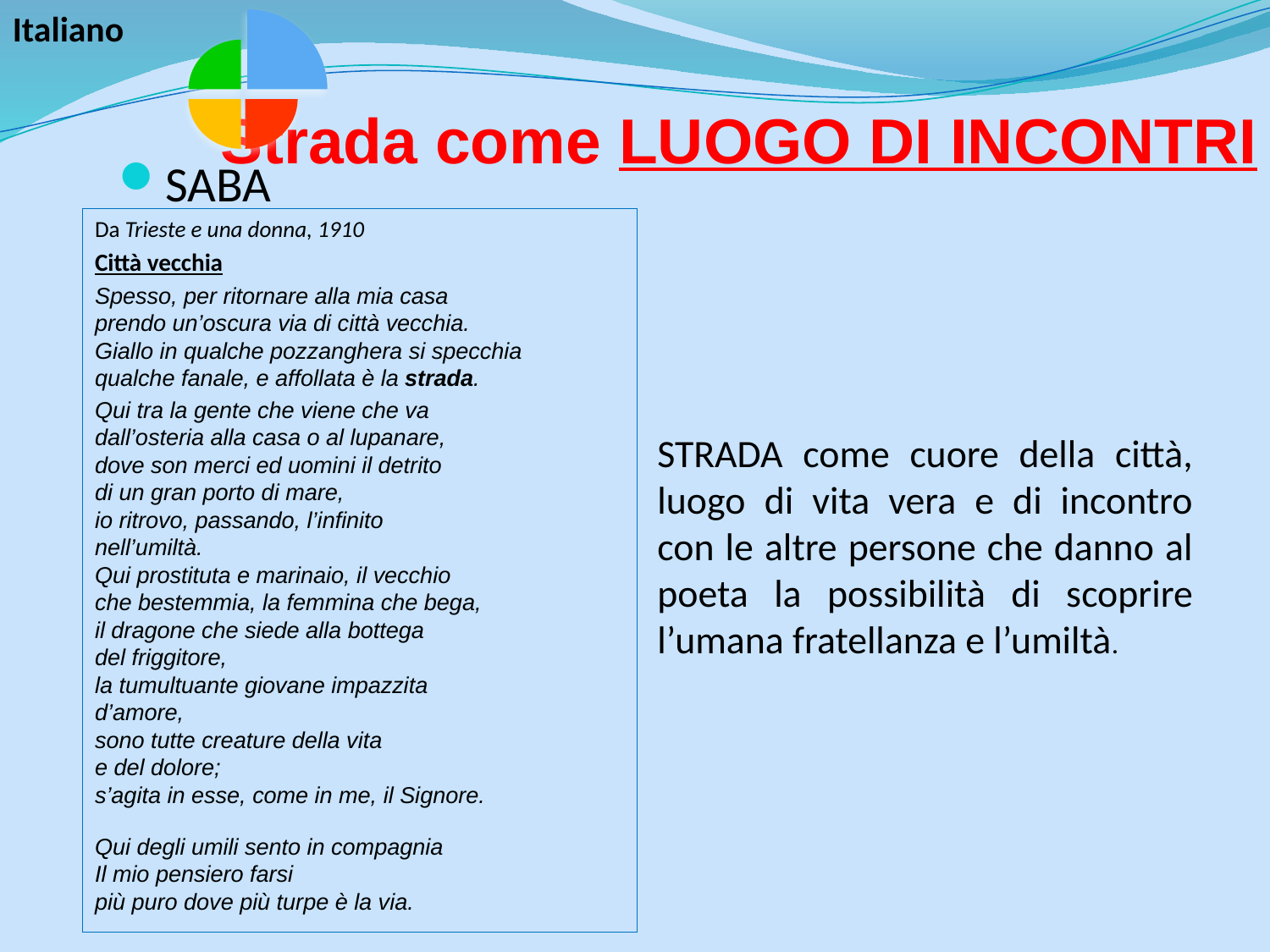

Italiano

Strada come LUOGO DI INCONTRI

SABA

STRADA come cuore della città, luogo di vita vera e di incontro con le altre persone che danno al poeta la possibilità di scoprire l’umana fratellanza e l’umiltà.
Da Trieste e una donna, 1910
Città vecchia
Spesso, per ritornare alla mia casa
prendo un’oscura via di città vecchia.
Giallo in qualche pozzanghera si specchia
qualche fanale, e affollata è la strada.
Qui tra la gente che viene che va
dall’osteria alla casa o al lupanare,
dove son merci ed uomini il detrito
di un gran porto di mare,
io ritrovo, passando, l’infinito
nell’umiltà.
Qui prostituta e marinaio, il vecchio
che bestemmia, la femmina che bega,
il dragone che siede alla bottega
del friggitore,
la tumultuante giovane impazzita
d’amore,
sono tutte creature della vita
e del dolore;
s’agita in esse, come in me, il Signore.

Qui degli umili sento in compagnia
Il mio pensiero farsi
più puro dove più turpe è la via.